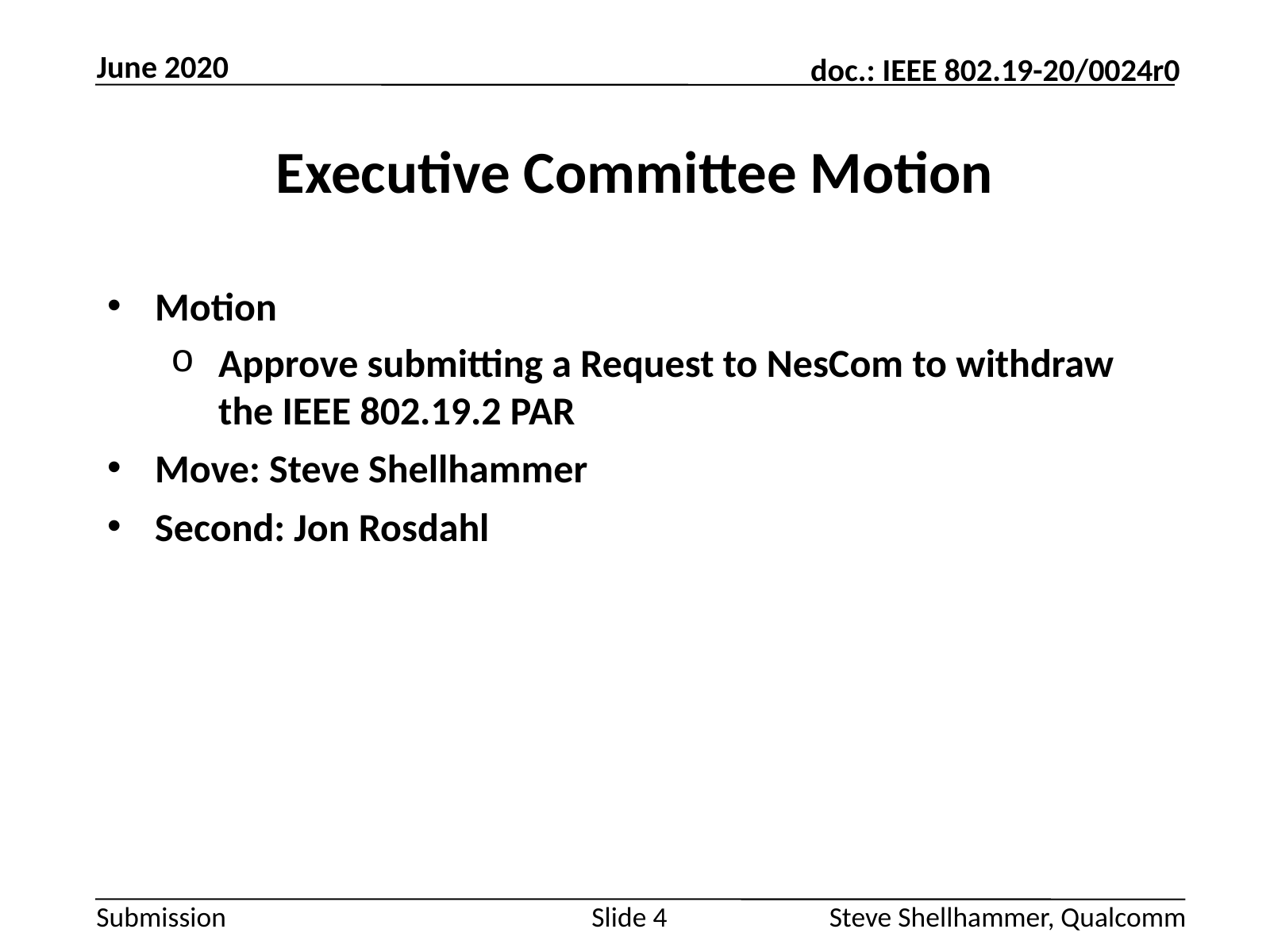

June 2020
# Executive Committee Motion
Motion
Approve submitting a Request to NesCom to withdraw the IEEE 802.19.2 PAR
Move: Steve Shellhammer
Second: Jon Rosdahl

Slide 4
Steve Shellhammer, Qualcomm